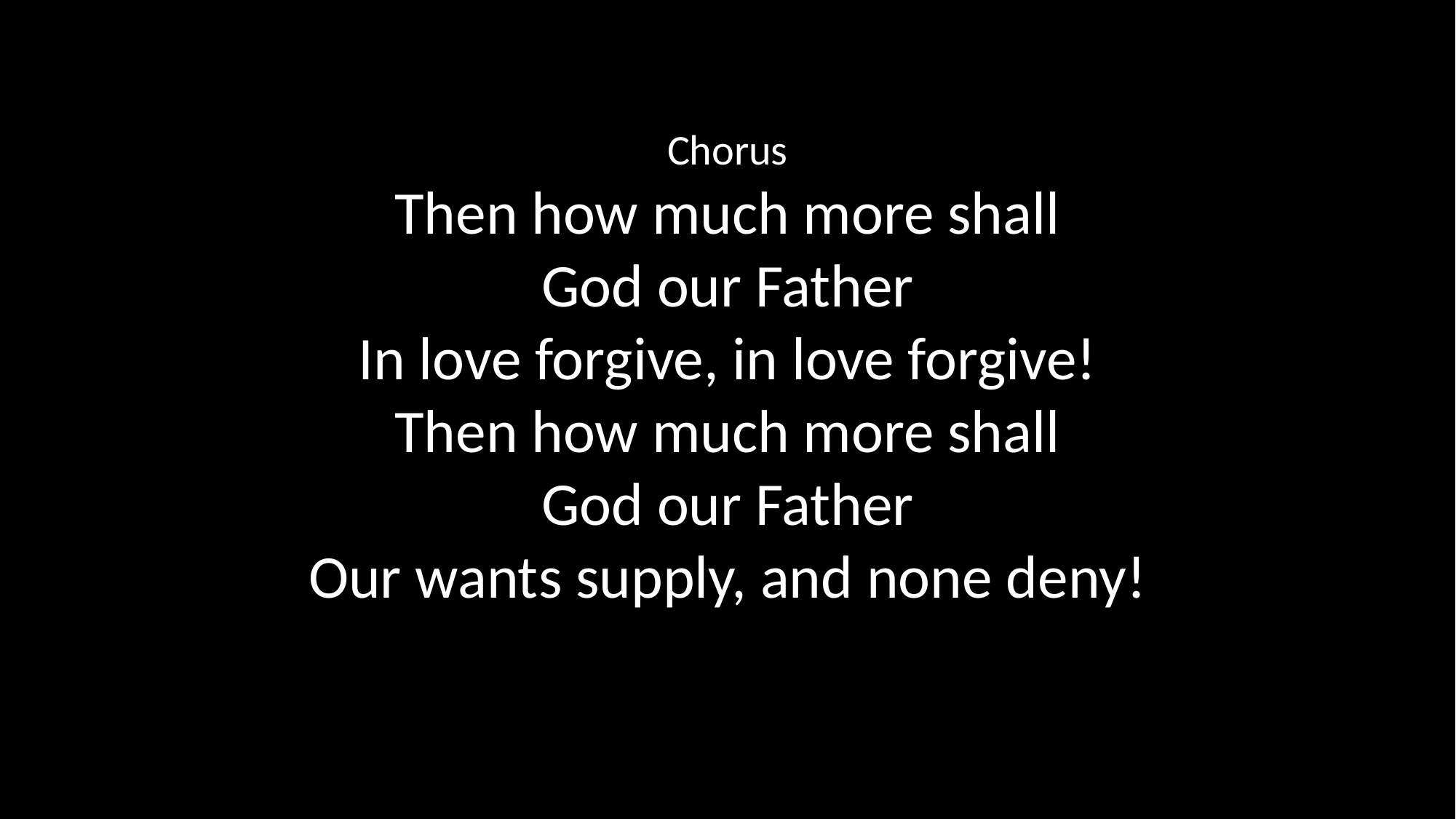

Chorus
Then how much more shall
God our Father
In love forgive, in love forgive!
Then how much more shall
God our Father
Our wants supply, and none deny!